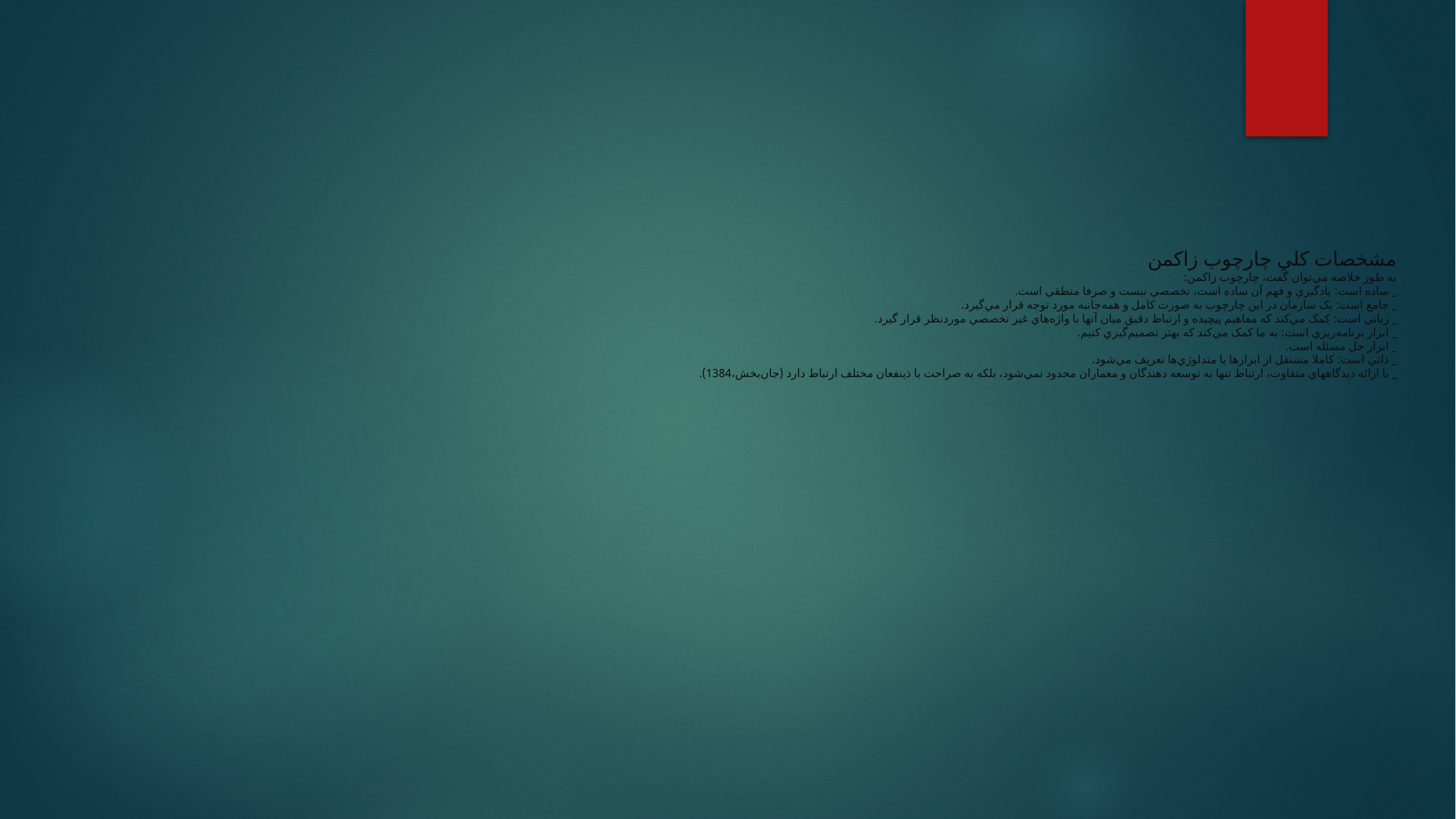

# مشخصات کلي چارچوب زاکمن به طور خلاصه مي‌توان گفت، چارچوب زاکمن: _ ساده است: يادگيري و فهم آن ساده است، تخصصي نيست و صرفا منطقي است. _ جامع است: يک سازمان در اين چارچوب به صورت کامل و همه‌جانبه مورد توجه قرار مي‌گيرد. _ زباني است: کمک مي‌کند که مفاهيم پيچيده و ارتباط دقيق ميان آنها با واژه‌هاي غير تخصصي موردنظر قرار گيرد. _ ابزار برنامه‌ريزي است: به ما کمک مي‌کند که بهتر تصميم‌گيري کنيم. _ ابزار حل مسئله است. _ ذاتي است: کاملا مستقل از ابزارها يا متدلوژي‌ها تعريف مي‌شود. _ با ارائه ديدگاههاي متفاوت، ارتباط تنها به توسعه دهندگان و معماران محدود نمي‌شود، بلکه به صراحت با ذينفعان مختلف ارتباط دارد (جان‌بخش،1384).